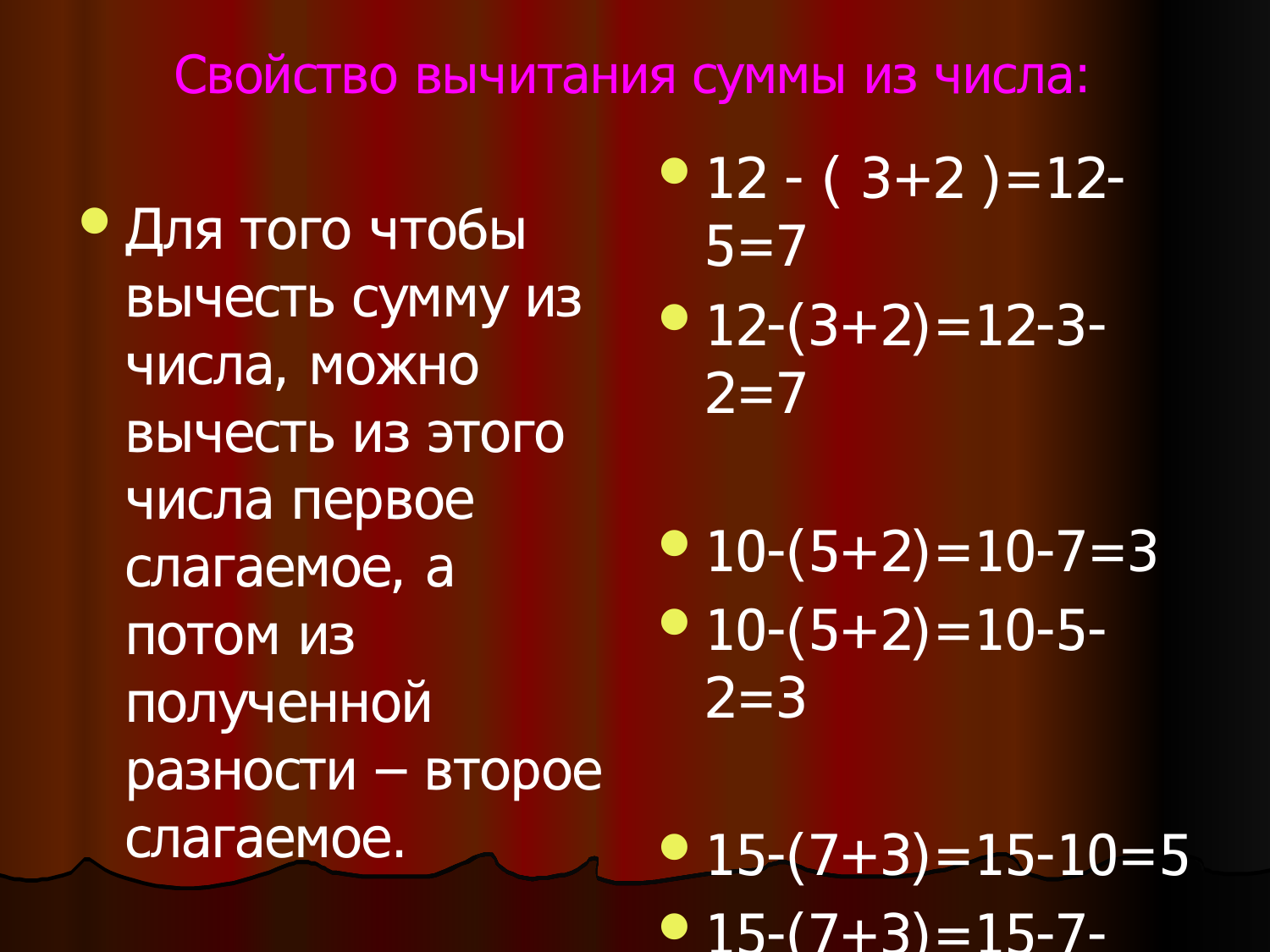

# Свойство вычитания суммы из числа:
12 - ( 3+2 )=12-5=7
12-(3+2)=12-3-2=7

10-(5+2)=10-7=3
10-(5+2)=10-5-2=3

15-(7+3)=15-10=5
15-(7+3)=15-7-3=5
Для того чтобы вычесть сумму из числа, можно вычесть из этого числа первое слагаемое, а потом из полученной разности – второе слагаемое.